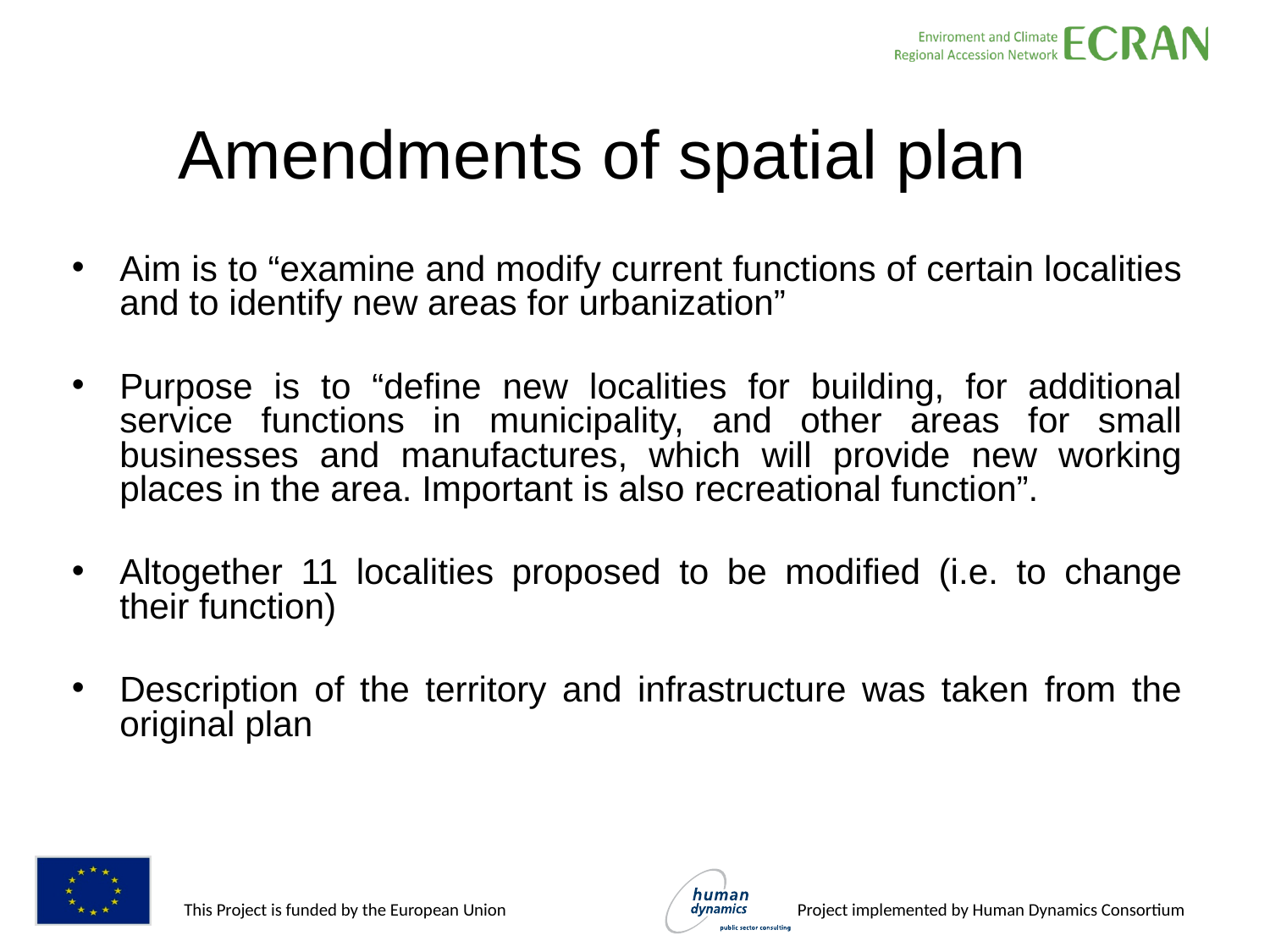

# Amendments of spatial plan
Aim is to “examine and modify current functions of certain localities and to identify new areas for urbanization”

Purpose is to “define new localities for building, for additional service functions in municipality, and other areas for small businesses and manufactures, which will provide new working places in the area. Important is also recreational function”.

Altogether 11 localities proposed to be modified (i.e. to change their function)

Description of the territory and infrastructure was taken from the original plan